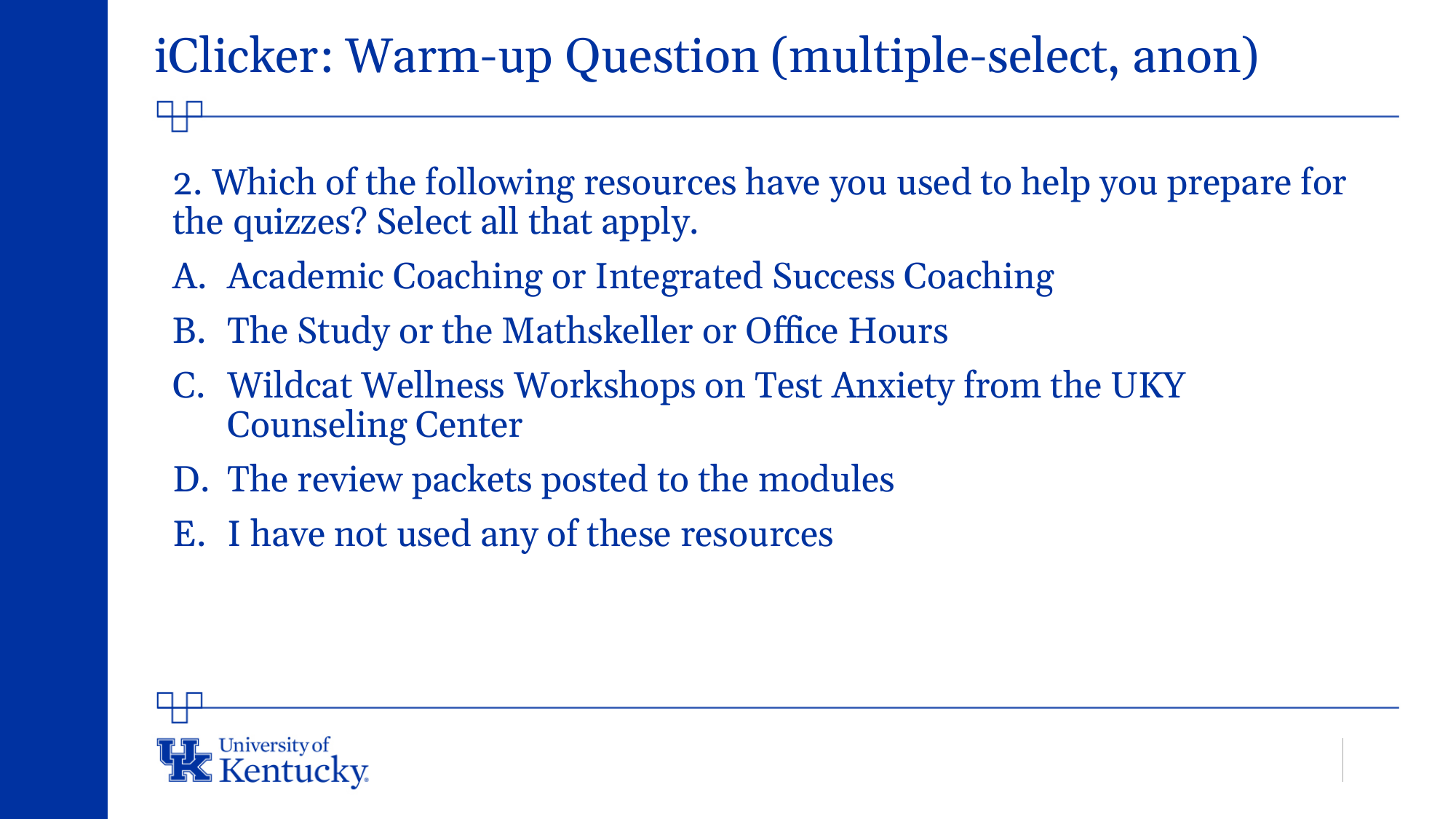

# iClicker: Warm-up Question (multiple-select, anon)
2. Which of the following resources have you used to help you prepare for the quizzes? Select all that apply.
Academic Coaching or Integrated Success Coaching
The Study or the Mathskeller or Office Hours
Wildcat Wellness Workshops on Test Anxiety from the UKY Counseling Center
The review packets posted to the modules
I have not used any of these resources